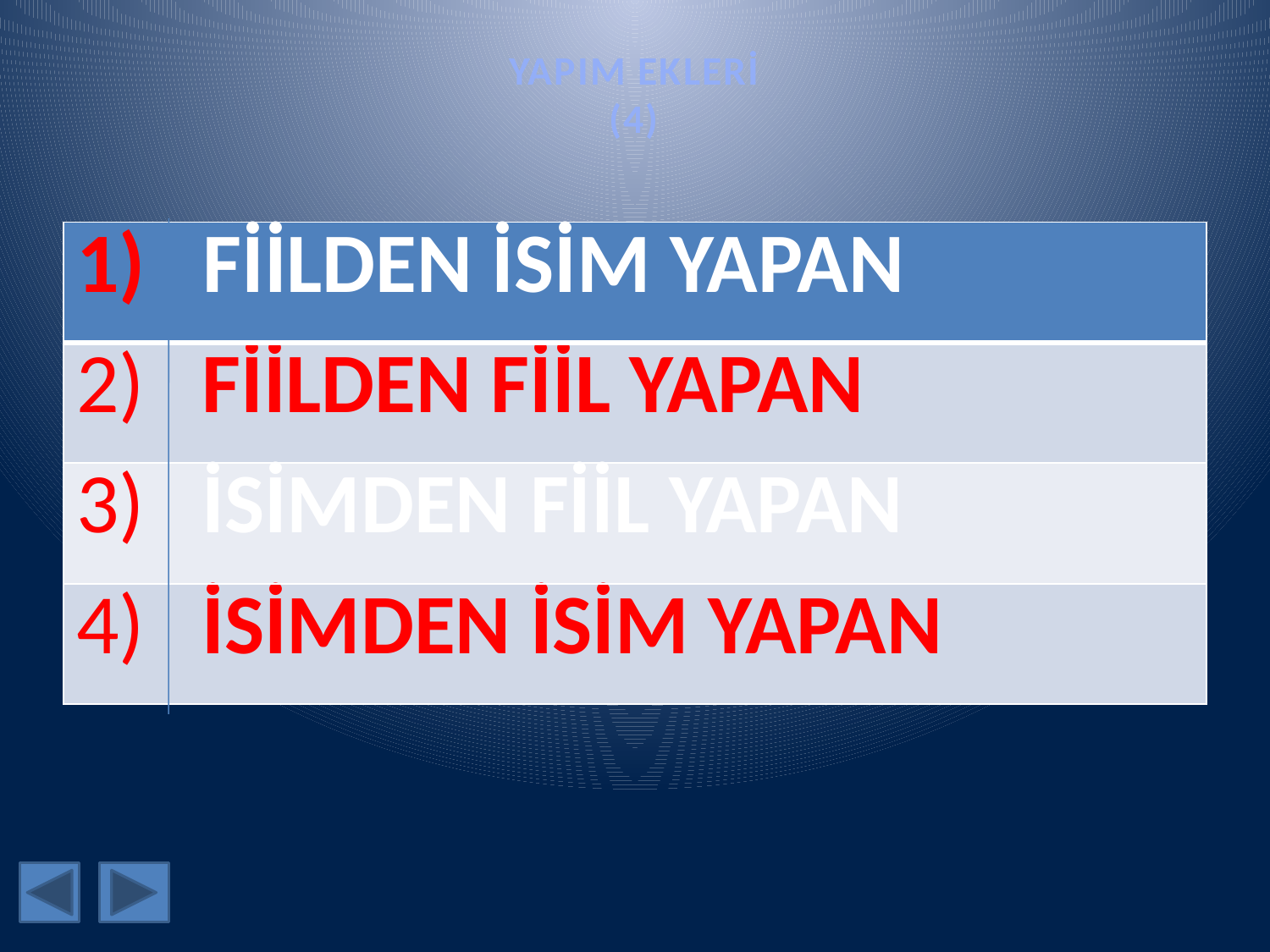

# YAPIM EKLERİ (4)
| 1) FİİLDEN İSİM YAPAN |
| --- |
| 2) FİİLDEN FİİL YAPAN |
| 3) İSİMDEN FİİL YAPAN |
| 4) İSİMDEN İSİM YAPAN |